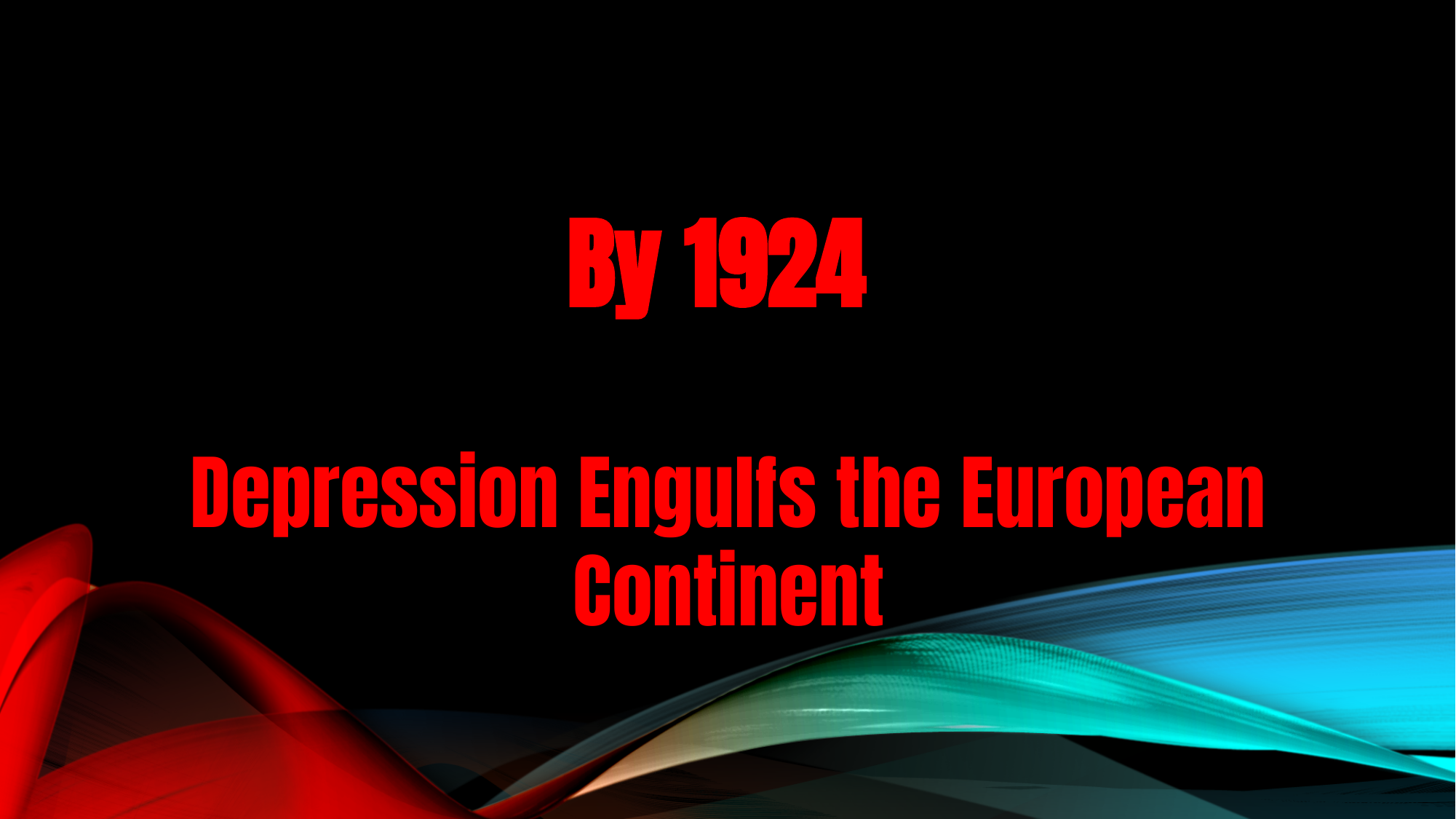

By 1924

Depression Engulfs the European Continent